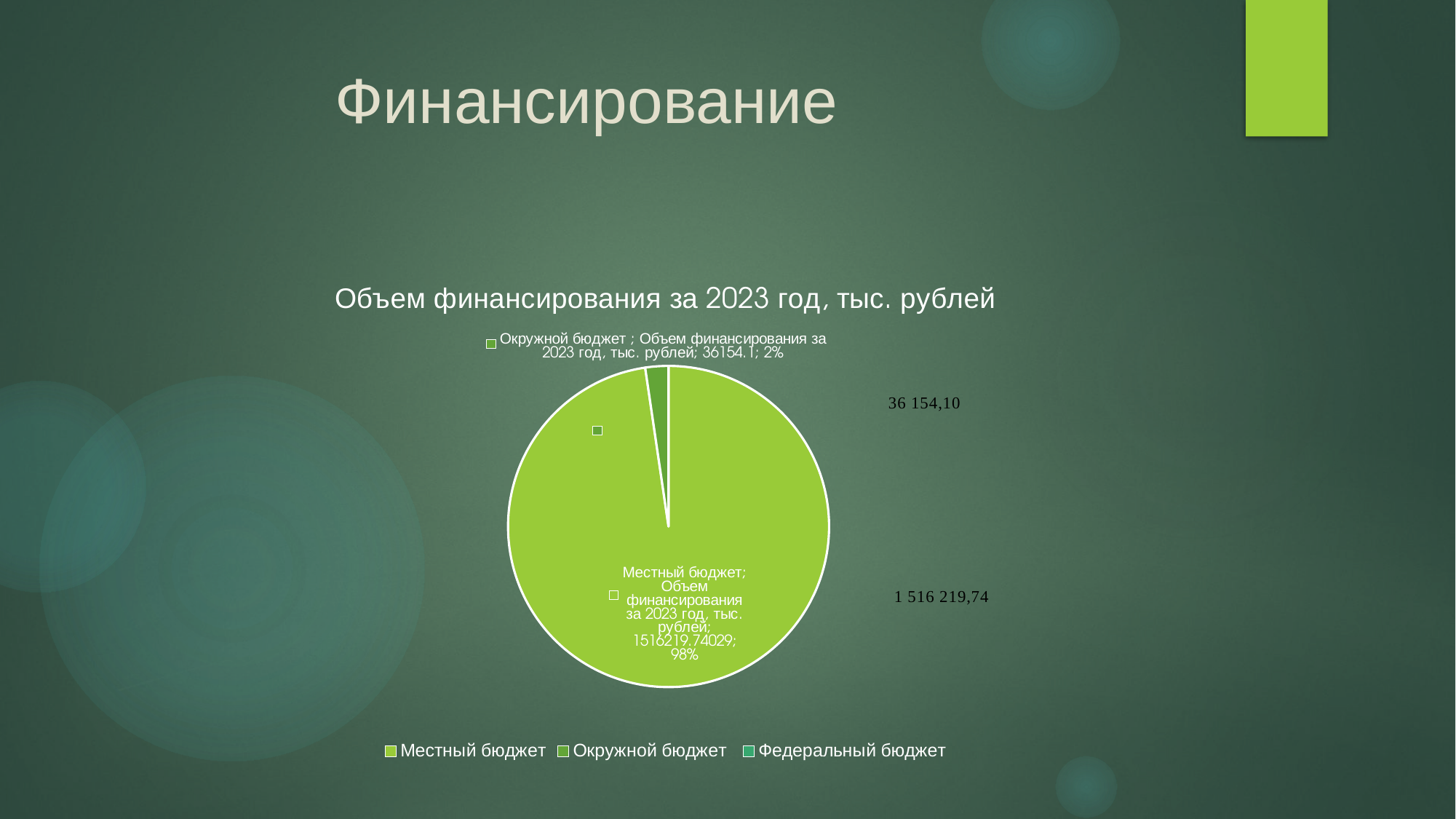

# Финансирование

### Chart:

| Category | Объем финансирования за 2023 год, тыс. рублей |
|---|---|
| Местный бюджет | 1516219.74029 |
| Окружной бюджет  | 36154.1 |
| Федеральный бюджет | 0.0 |